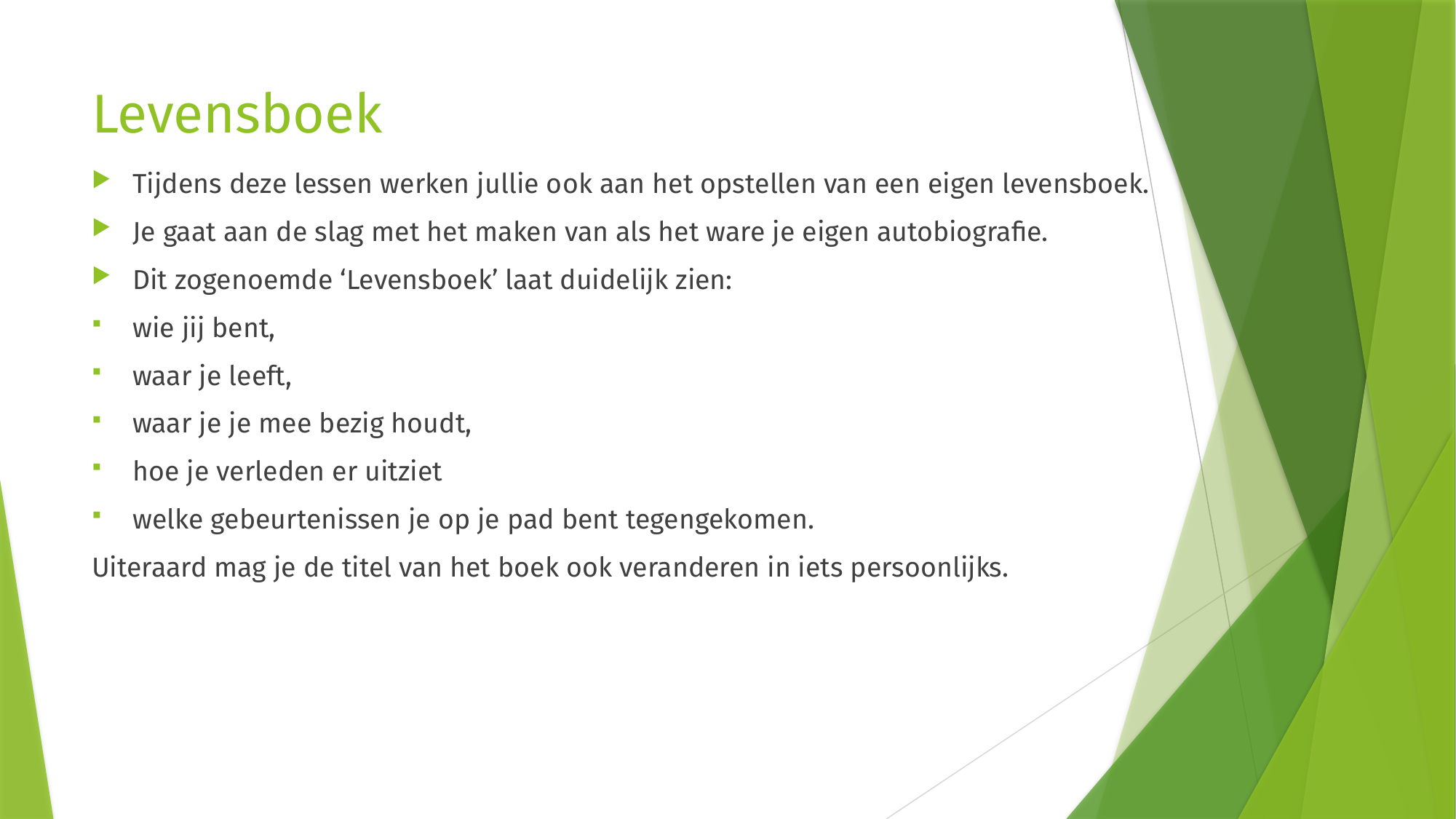

# Levensboek
Tijdens deze lessen werken jullie ook aan het opstellen van een eigen levensboek.
Je gaat aan de slag met het maken van als het ware je eigen autobiografie.
Dit zogenoemde ‘Levensboek’ laat duidelijk zien:
wie jij bent,
waar je leeft,
waar je je mee bezig houdt,
hoe je verleden er uitziet
welke gebeurtenissen je op je pad bent tegengekomen.
Uiteraard mag je de titel van het boek ook veranderen in iets persoonlijks.